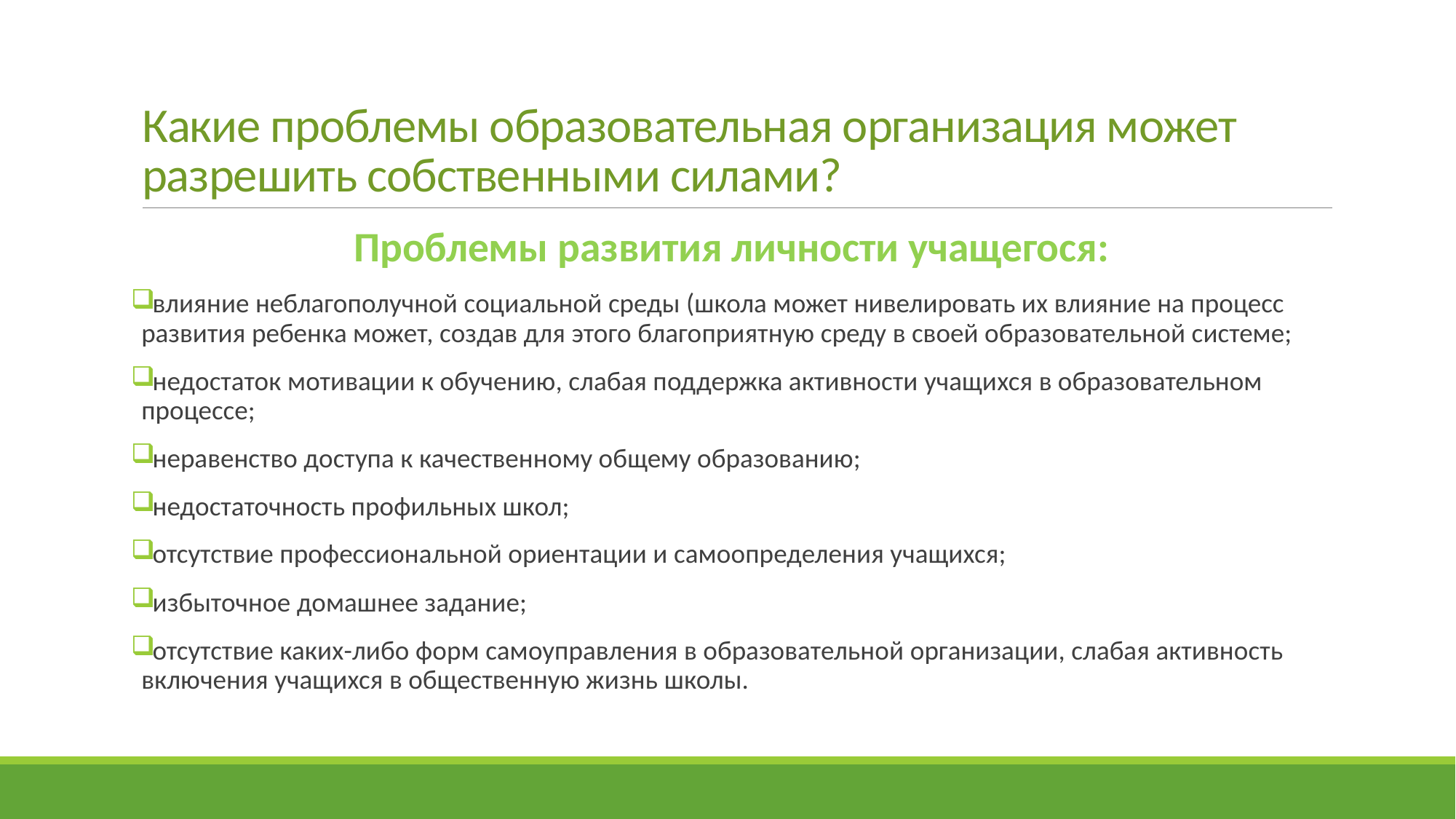

# Какие проблемы образовательная организация может разрешить собственными силами?
Проблемы развития личности учащегося:
влияние неблагополучной социальной среды (школа может нивелировать их влияние на процесс развития ребенка может, создав для этого благоприятную среду в своей образовательной системе;
недостаток мотивации к обучению, слабая поддержка активности учащихся в образовательном процессе;
неравенство доступа к качественному общему образованию;
недостаточность профильных школ;
отсутствие профессиональной ориентации и самоопределения учащихся;
избыточное домашнее задание;
отсутствие каких-либо форм самоуправления в образовательной организации, слабая активность включения учащихся в общественную жизнь школы.